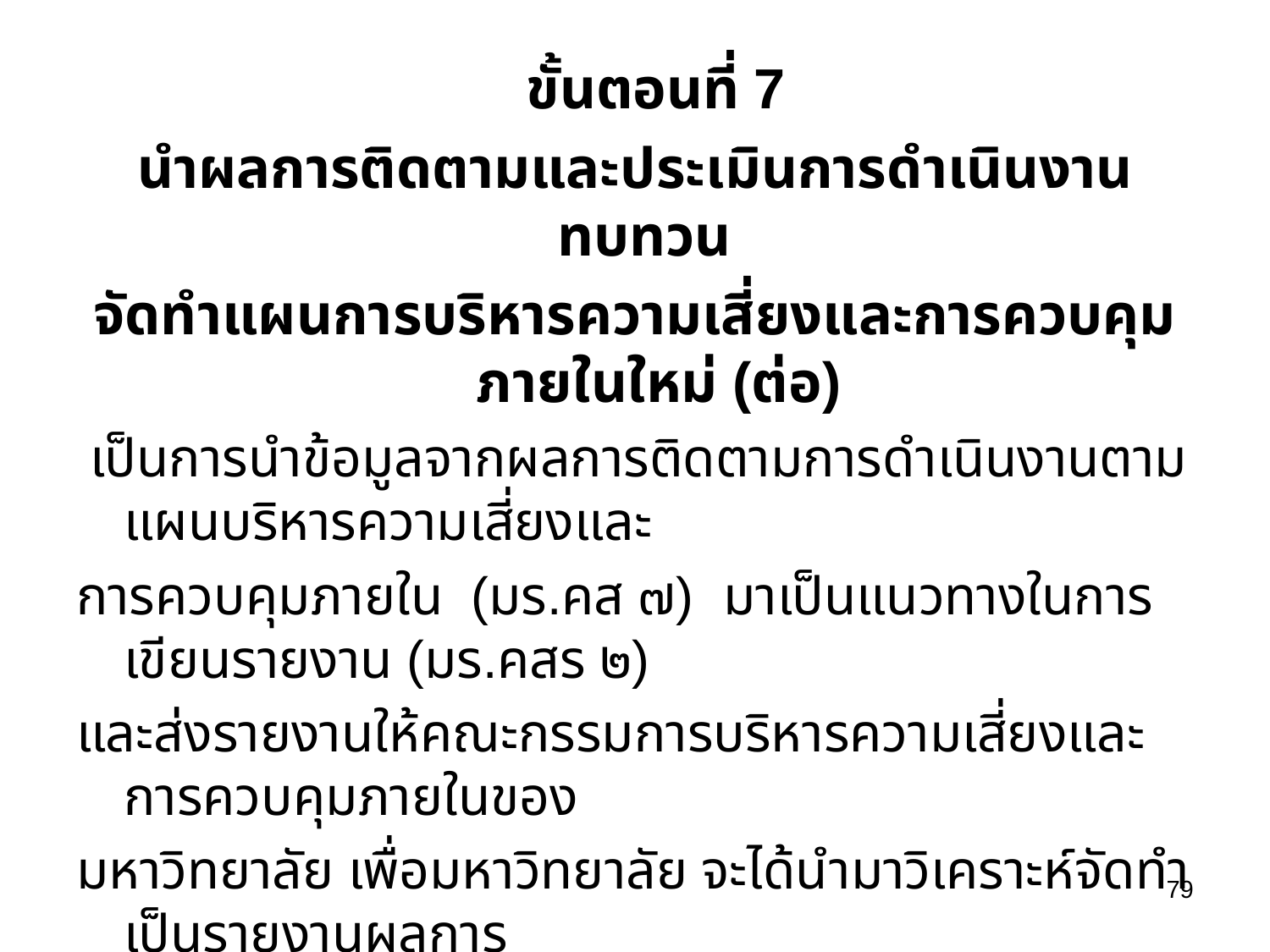

ขั้นตอนที่ 7
นำผลการติดตามและประเมินการดำเนินงาน ทบทวน
จัดทำแผนการบริหารความเสี่ยงและการควบคุมภายในใหม่ (ต่อ)
 เป็นการนำข้อมูลจากผลการติดตามการดำเนินงานตามแผนบริหารความเสี่ยงและ
การควบคุมภายใน  (มร.คส ๗)  มาเป็นแนวทางในการเขียนรายงาน (มร.คสร ๒)
และส่งรายงานให้คณะกรรมการบริหารความเสี่ยงและการควบคุมภายในของ
มหาวิทยาลัย เพื่อมหาวิทยาลัย จะได้นำมาวิเคราะห์จัดทำเป็นรายงานผลการ
บริหารความเสี่ยงประจำภาคการศึกษาในระดับมหาวิทยาลัยต่อไป
   ส่วนการทบทวน เป็นการทบทวนประสิทธิภาพของแนวทางการบริหารความ
เสี่ยงในทุกขั้นตอน เพื่อพัฒนาระบบให้ทันสมัยและเหมาะสมกับการปฏิบัติงานจริง
ภายในมหาวิทยาลัยรามคำแหง

79